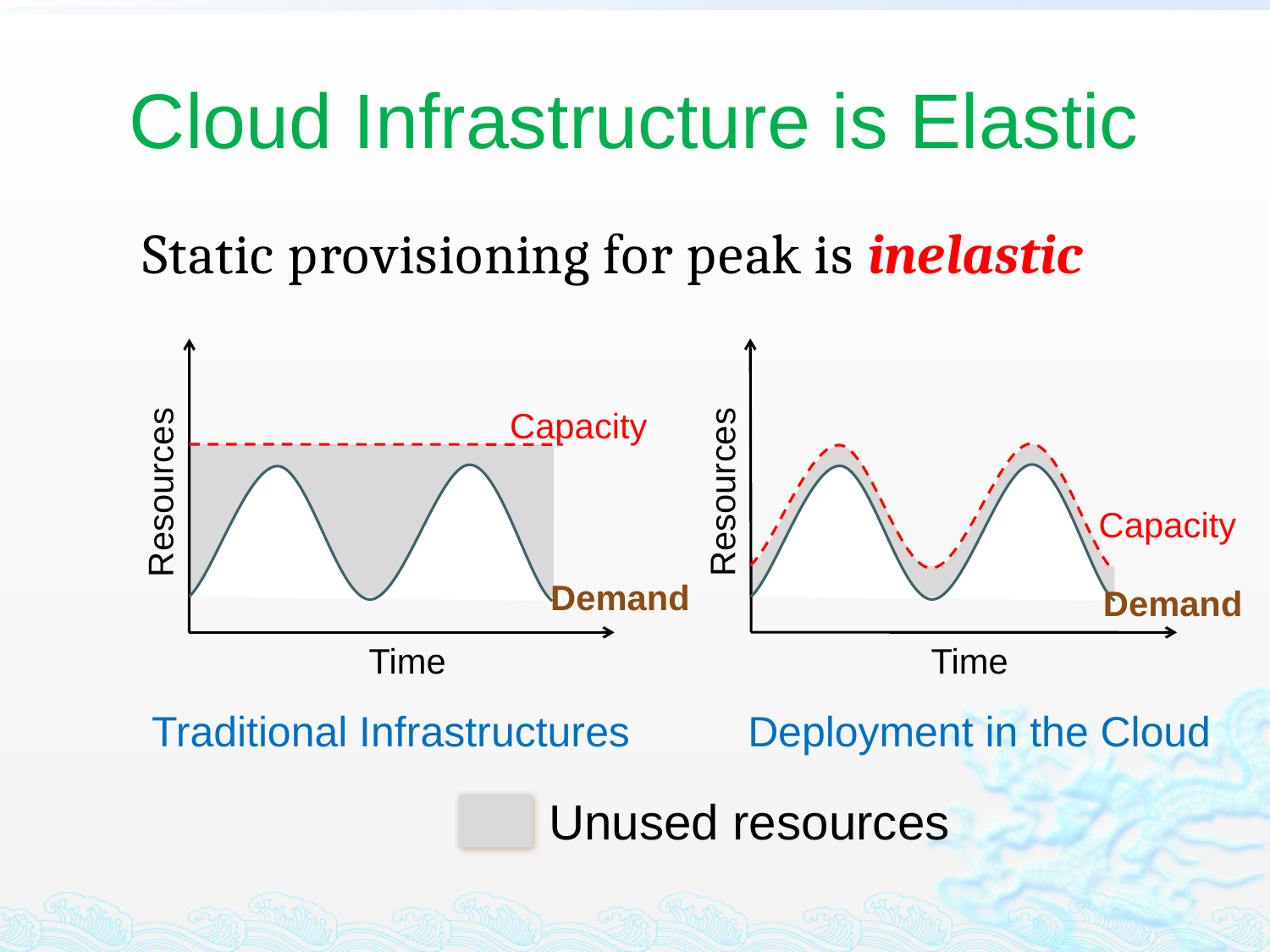

# Cloud Infrastructure is Elastic
Static provisioning for peak is inelastic
Resources

Capacity
Demand
Time
Capacity
Resources

Demand
Time

Unused resources

Traditional Infrastructures
Deployment in the Cloud